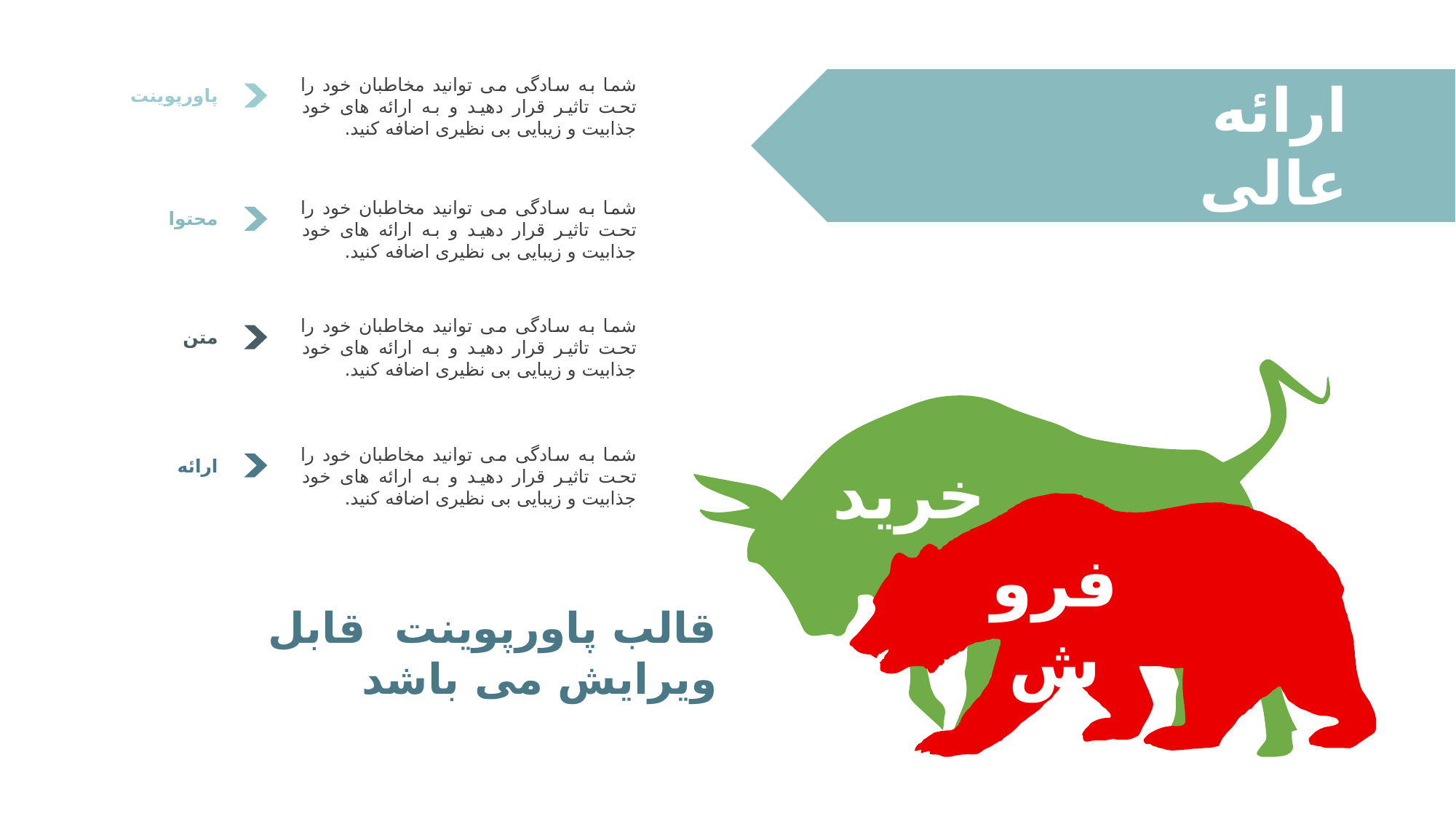

ارائه
عالی
شما به سادگی می توانید مخاطبان خود را تحت تاثیر قرار دهید و به ارائه های خود جذابیت و زیبایی بی نظیری اضافه کنید.
پاورپوینت

شما به سادگی می توانید مخاطبان خود را تحت تاثیر قرار دهید و به ارائه های خود جذابیت و زیبایی بی نظیری اضافه کنید.
محتوا

شما به سادگی می توانید مخاطبان خود را تحت تاثیر قرار دهید و به ارائه های خود جذابیت و زیبایی بی نظیری اضافه کنید.
متن

شما به سادگی می توانید مخاطبان خود را تحت تاثیر قرار دهید و به ارائه های خود جذابیت و زیبایی بی نظیری اضافه کنید.
ارائه

خرید
فروش

قالب پاورپوینت  قابل ویرایش می باشد